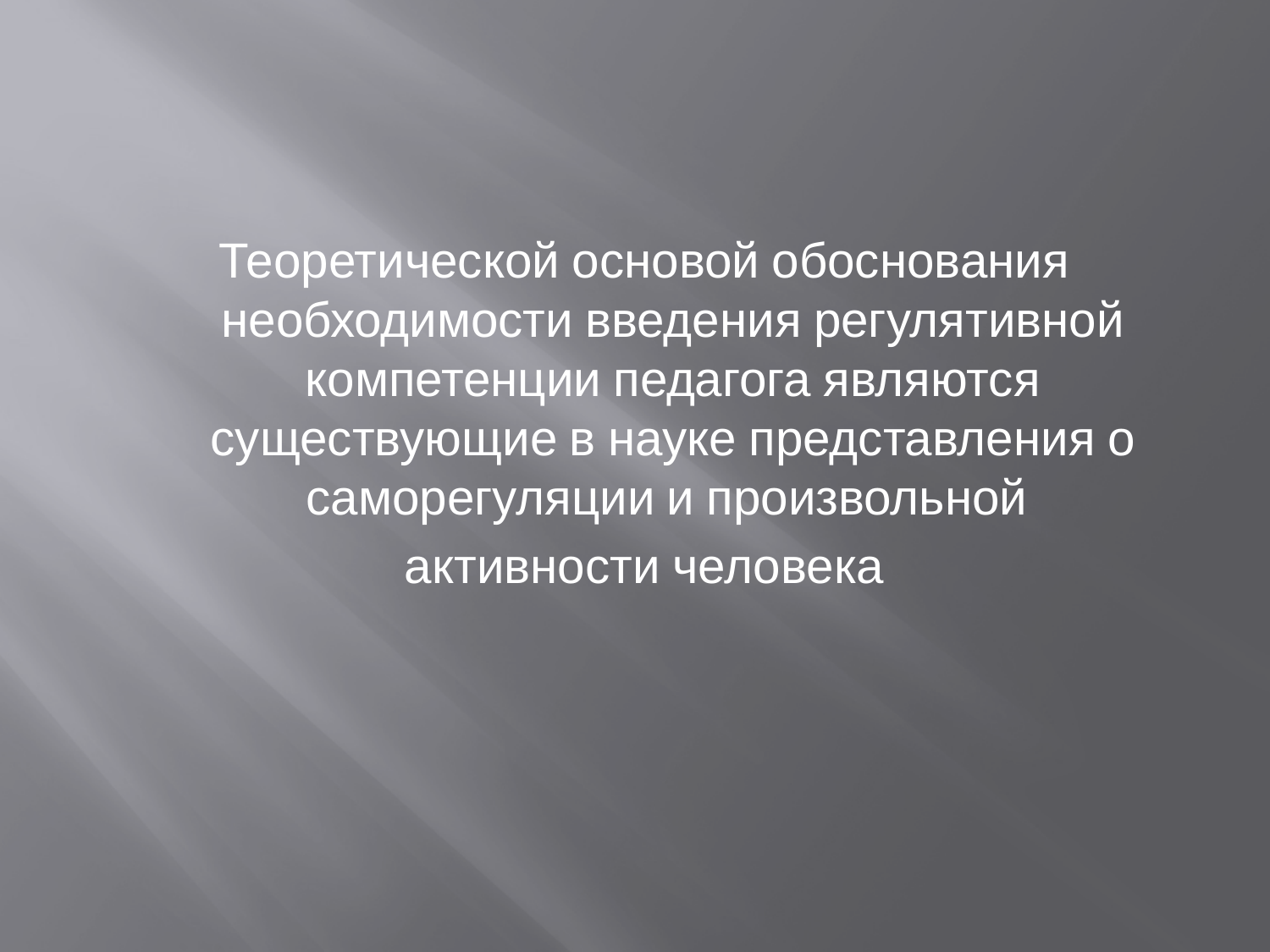

Теоретической основой обоснования необходимости введения регулятивной компетенции педагога являются существующие в науке представления о саморегуляции и произвольной
активности человека